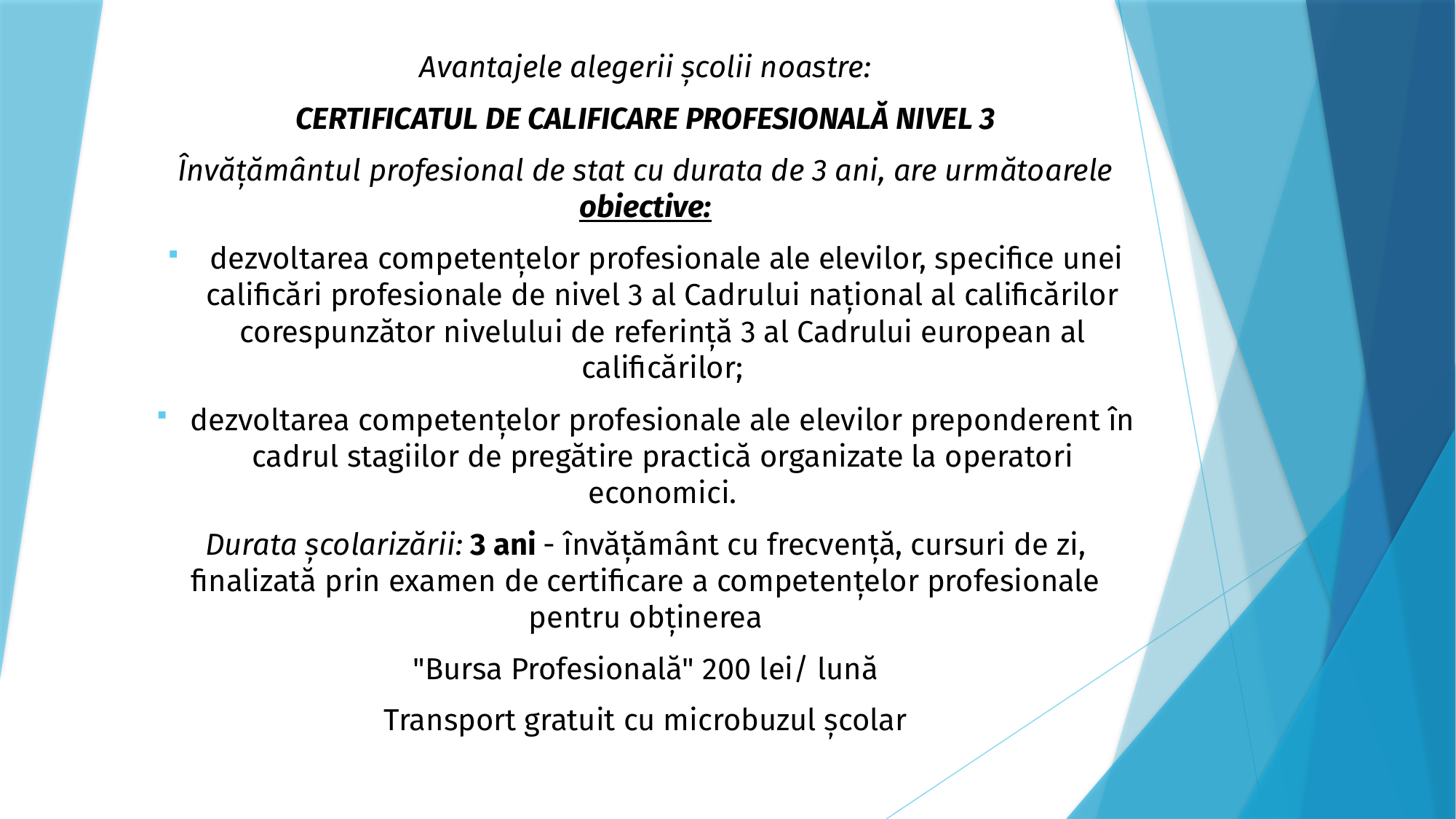

Avantajele alegerii școlii noastre:
CERTIFICATUL DE CALIFICARE PROFESIONALĂ NIVEL 3
Învățământul profesional de stat cu durata de 3 ani, are următoarele obiective:
 dezvoltarea competențelor profesionale ale elevilor, specifice unei calificări profesionale de nivel 3 al Cadrului național al calificărilor corespunzător nivelului de referință 3 al Cadrului european al calificărilor;
dezvoltarea competențelor profesionale ale elevilor preponderent în cadrul stagiilor de pregătire practică organizate la operatori economici.
Durata școlarizării: 3 ani - învățământ cu frecvență, cursuri de zi, finalizată prin examen de certificare a competențelor profesionale pentru obținerea
"Bursa Profesională" 200 lei/ lună
Transport gratuit cu microbuzul școlar